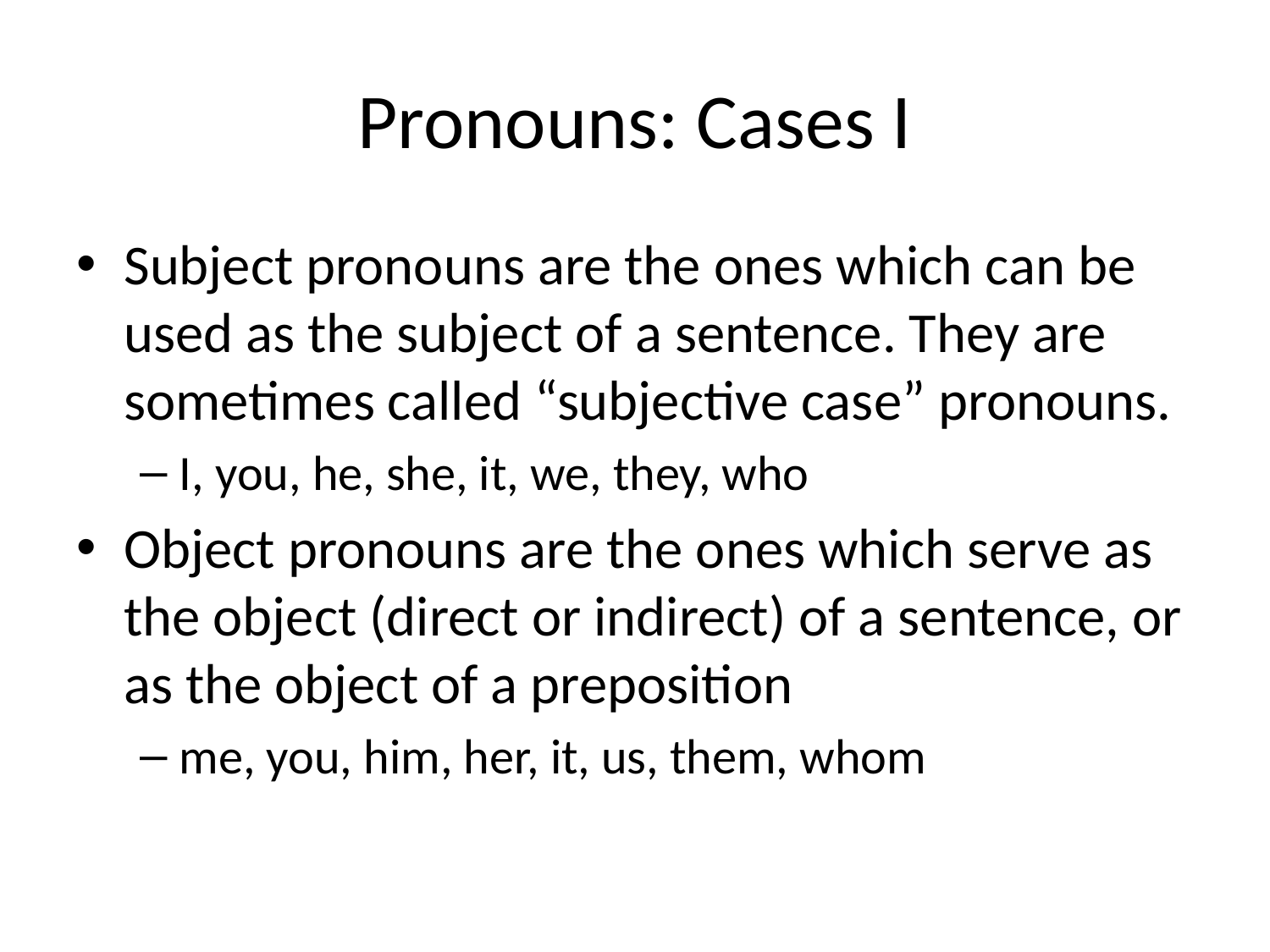

# Pronouns: Cases I
Subject pronouns are the ones which can be used as the subject of a sentence. They are sometimes called “subjective case” pronouns.
I, you, he, she, it, we, they, who
Object pronouns are the ones which serve as the object (direct or indirect) of a sentence, or as the object of a preposition
me, you, him, her, it, us, them, whom